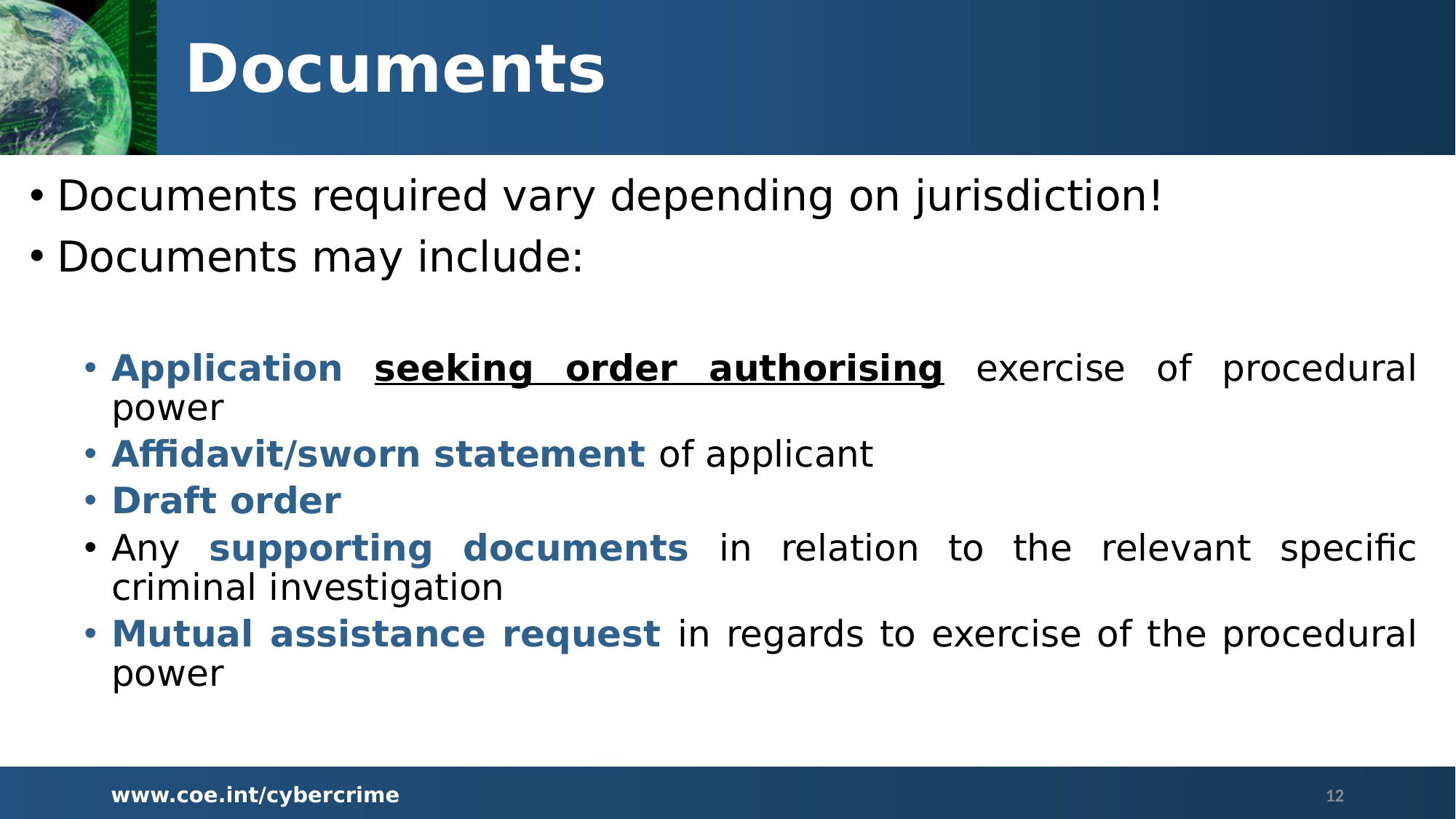

# Documents
Documents required vary depending on jurisdiction!
Documents may include:

Application seeking order authorising exercise of procedural power
Affidavit/sworn statement of applicant
Draft order
Any supporting documents in relation to the relevant specific criminal investigation
Mutual assistance request in regards to exercise of the procedural power
www.coe.int/cybercrime
12